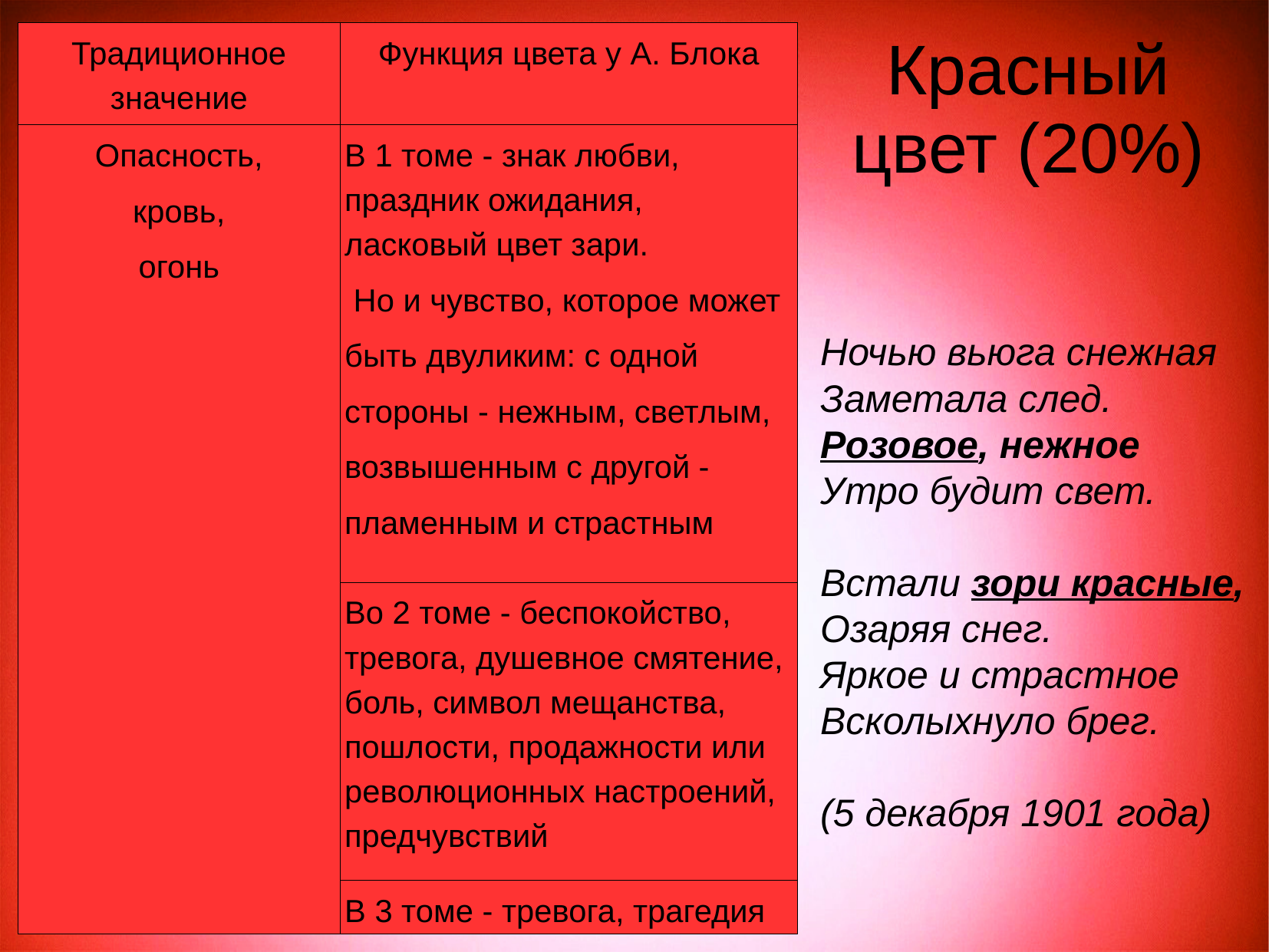

| Традиционное значение | Функция цвета у А. Блока |
| --- | --- |
| Опасность, кровь, огонь | В 1 томе - знак любви, праздник ожидания, ласковый цвет зари. Но и чувство, которое может быть двуликим: с одной стороны - нежным, светлым, возвышенным с другой - пламенным и страстным |
|  | Во 2 томе - беспокойство, тревога, душевное смятение, боль, символ мещанства, пошлости, продажности или революционных настроений, предчувствий |
|  | В 3 томе - тревога, трагедия |
# Красный цвет (20%)
Ночью вьюга снежная
Заметала след.
Розовое, нежное
Утро будит свет.

Встали зори красные,
Озаряя снег.
Яркое и страстное
Всколыхнуло брег.

(5 декабря 1901 года)